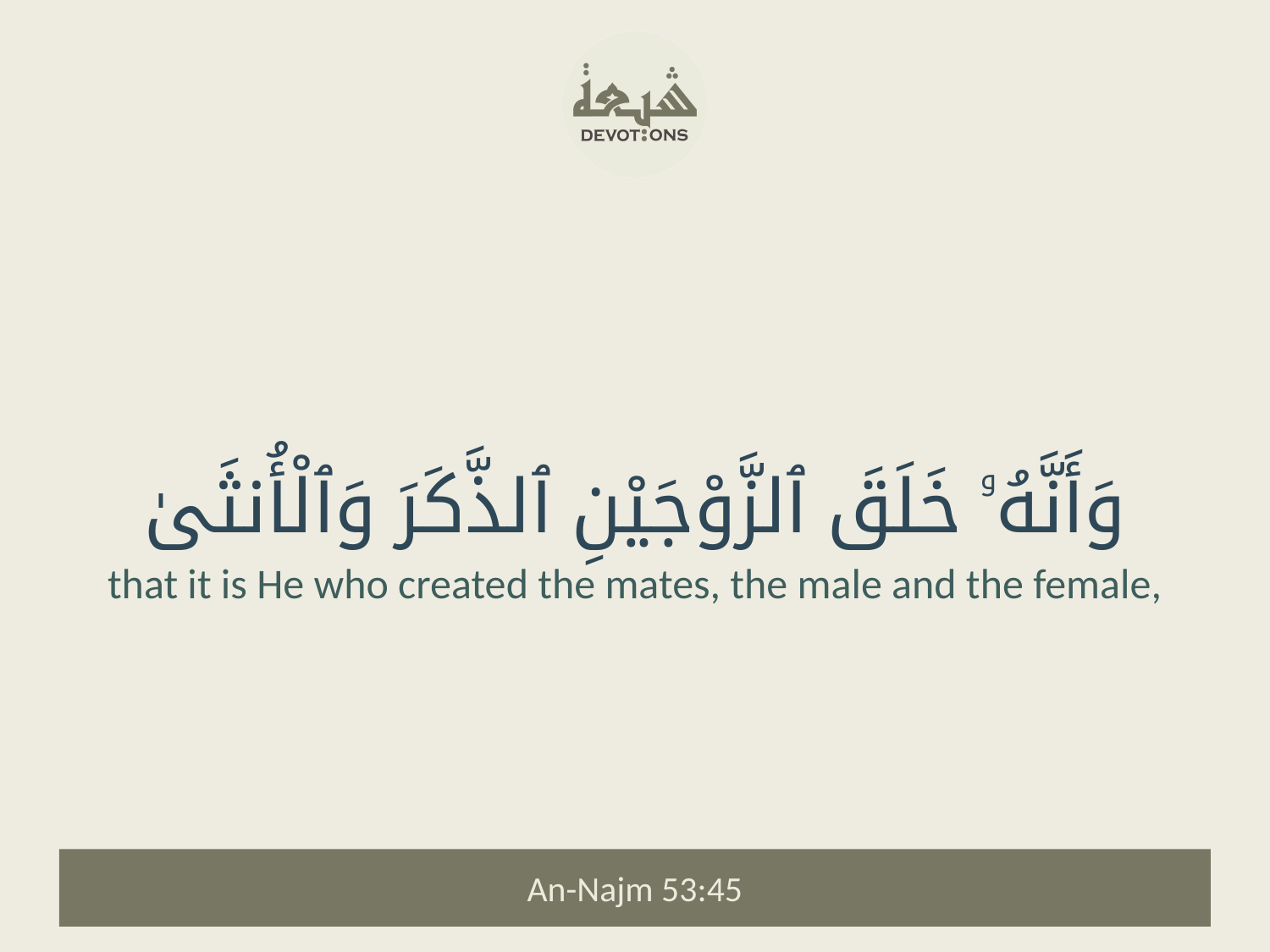

وَأَنَّهُۥ خَلَقَ ٱلزَّوْجَيْنِ ٱلذَّكَرَ وَٱلْأُنثَىٰ
that it is He who created the mates, the male and the female,
An-Najm 53:45